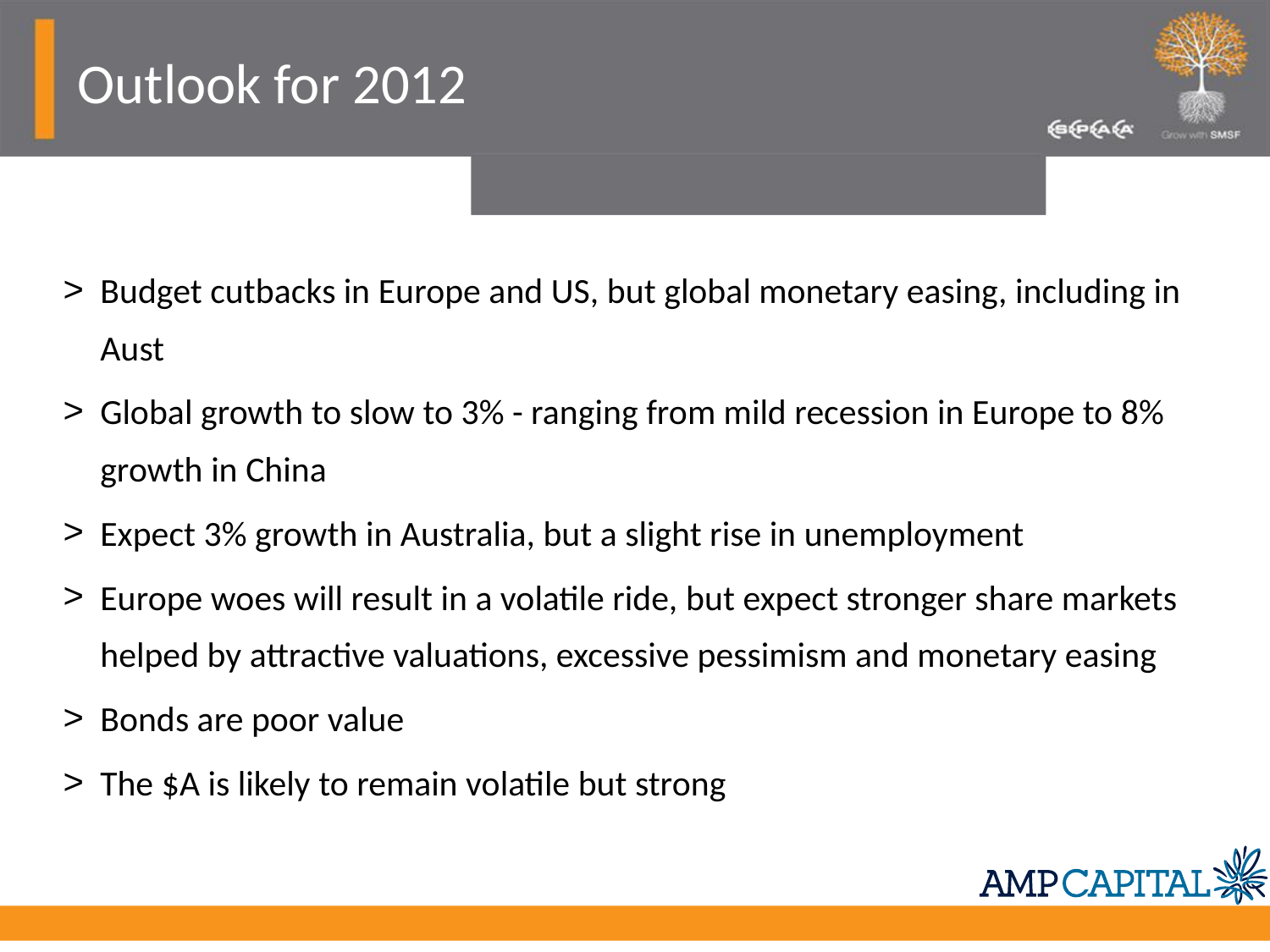

Outlook for 2012

Budget cutbacks in Europe and US, but global monetary easing, including in Aust
Global growth to slow to 3% - ranging from mild recession in Europe to 8% growth in China
Expect 3% growth in Australia, but a slight rise in unemployment
Europe woes will result in a volatile ride, but expect stronger share markets helped by attractive valuations, excessive pessimism and monetary easing
Bonds are poor value
The $A is likely to remain volatile but strong